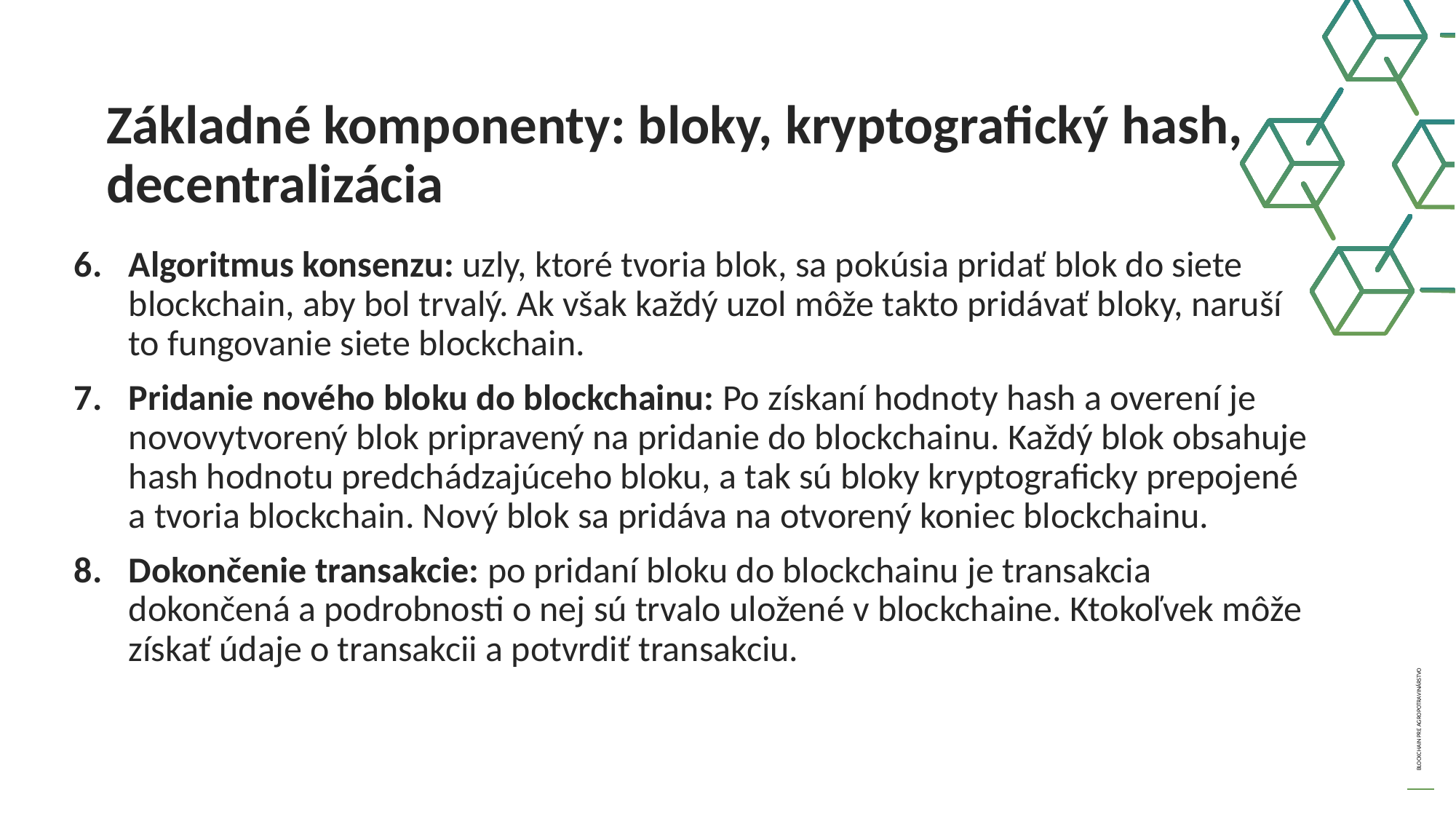

Základné komponenty: bloky, kryptografický hash, decentralizácia
Algoritmus konsenzu: uzly, ktoré tvoria blok, sa pokúsia pridať blok do siete blockchain, aby bol trvalý. Ak však každý uzol môže takto pridávať bloky, naruší to fungovanie siete blockchain.
Pridanie nového bloku do blockchainu: Po získaní hodnoty hash a overení je novovytvorený blok pripravený na pridanie do blockchainu. Každý blok obsahuje hash hodnotu predchádzajúceho bloku, a tak sú bloky kryptograficky prepojené a tvoria blockchain. Nový blok sa pridáva na otvorený koniec blockchainu.
Dokončenie transakcie: po pridaní bloku do blockchainu je transakcia dokončená a podrobnosti o nej sú trvalo uložené v blockchaine. Ktokoľvek môže získať údaje o transakcii a potvrdiť transakciu.